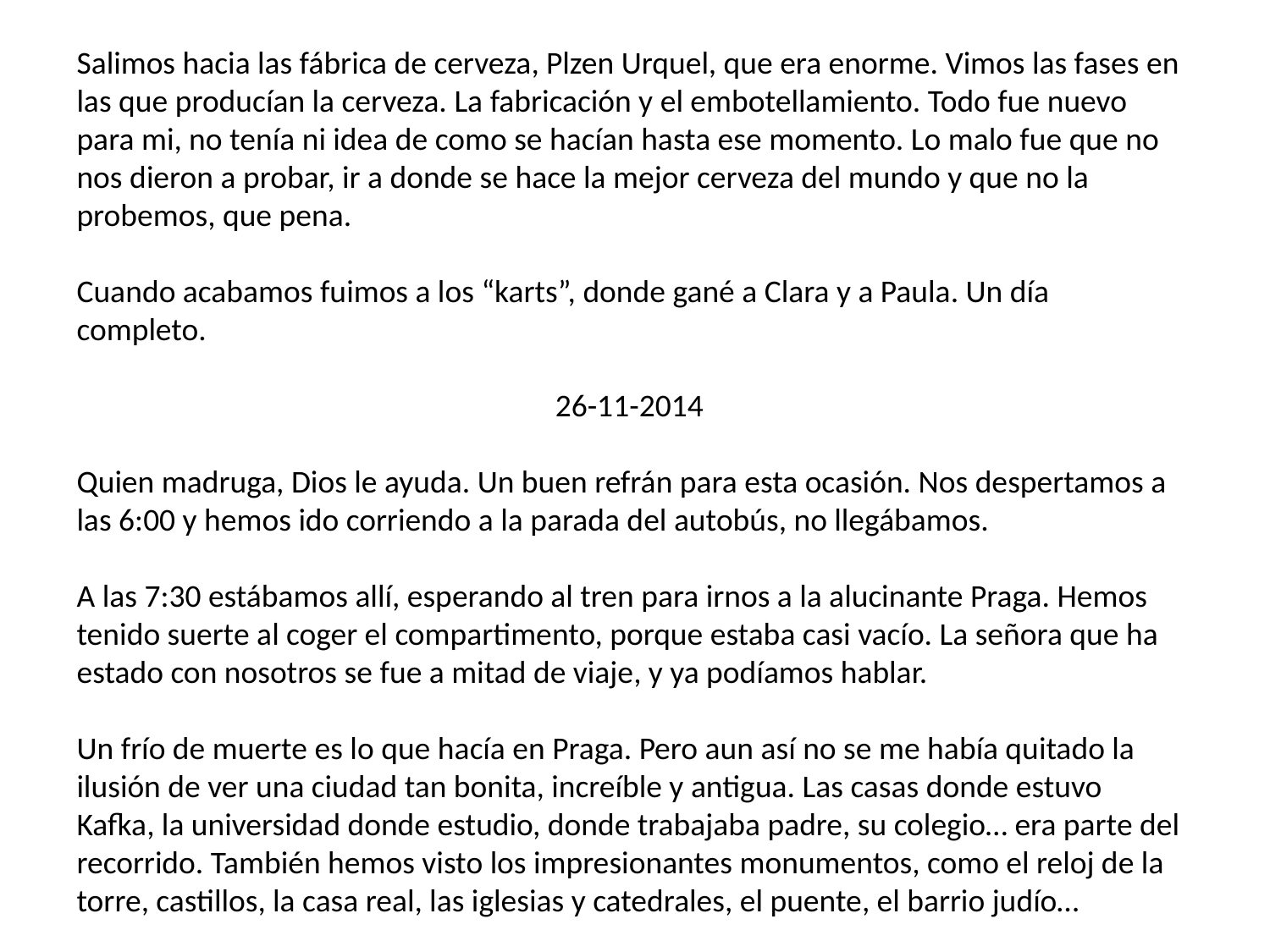

Salimos hacia las fábrica de cerveza, Plzen Urquel, que era enorme. Vimos las fases en las que producían la cerveza. La fabricación y el embotellamiento. Todo fue nuevo para mi, no tenía ni idea de como se hacían hasta ese momento. Lo malo fue que no nos dieron a probar, ir a donde se hace la mejor cerveza del mundo y que no la probemos, que pena.

Cuando acabamos fuimos a los “karts”, donde gané a Clara y a Paula. Un día completo.

26-11-2014

Quien madruga, Dios le ayuda. Un buen refrán para esta ocasión. Nos despertamos a las 6:00 y hemos ido corriendo a la parada del autobús, no llegábamos.

A las 7:30 estábamos allí, esperando al tren para irnos a la alucinante Praga. Hemos tenido suerte al coger el compartimento, porque estaba casi vacío. La señora que ha estado con nosotros se fue a mitad de viaje, y ya podíamos hablar.

Un frío de muerte es lo que hacía en Praga. Pero aun así no se me había quitado la ilusión de ver una ciudad tan bonita, increíble y antigua. Las casas donde estuvo Kafka, la universidad donde estudio, donde trabajaba padre, su colegio… era parte del recorrido. También hemos visto los impresionantes monumentos, como el reloj de la torre, castillos, la casa real, las iglesias y catedrales, el puente, el barrio judío…